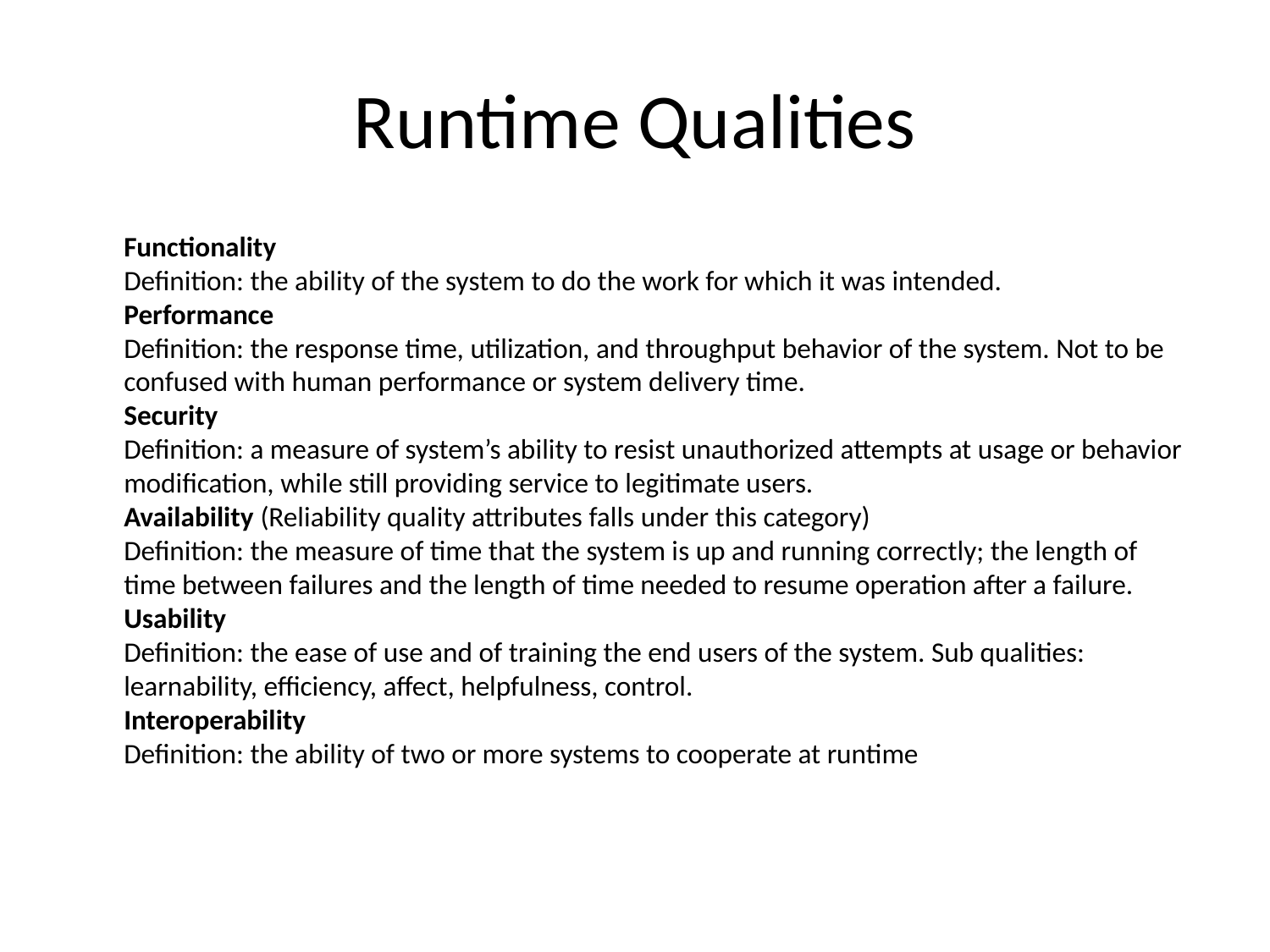

# Runtime Qualities
	Functionality
Definition: the ability of the system to do the work for which it was intended.
Performance
Definition: the response time, utilization, and throughput behavior of the system. Not to be confused with human performance or system delivery time.
Security
Definition: a measure of system’s ability to resist unauthorized attempts at usage or behavior modification, while still providing service to legitimate users.
Availability (Reliability quality attributes falls under this category)
Definition: the measure of time that the system is up and running correctly; the length of time between failures and the length of time needed to resume operation after a failure.
Usability
Definition: the ease of use and of training the end users of the system. Sub qualities: learnability, efficiency, affect, helpfulness, control.
Interoperability
Definition: the ability of two or more systems to cooperate at runtime